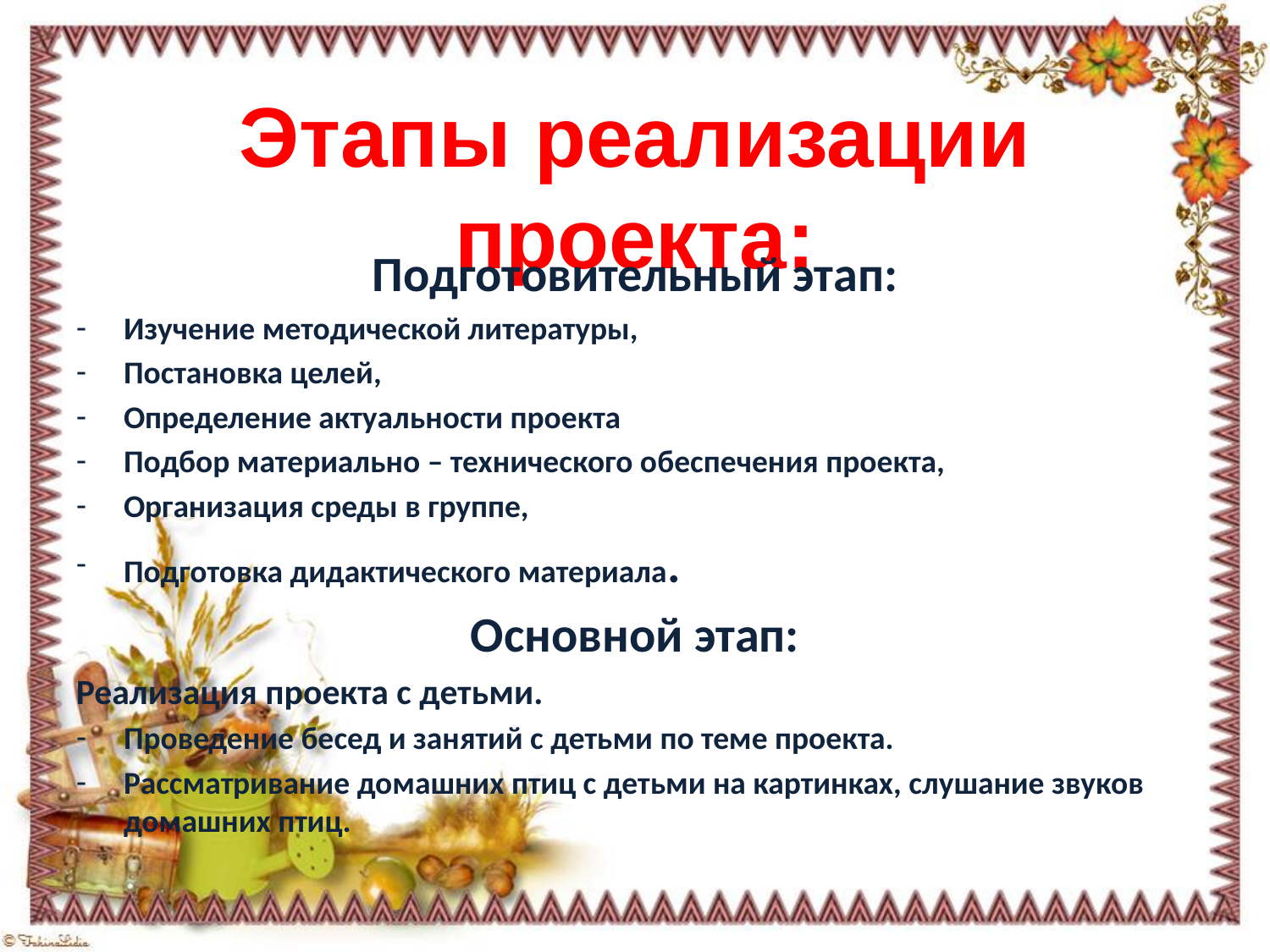

# Этапы реализации проекта:
Подготовительный этап:
Изучение методической литературы,
Постановка целей,
Определение актуальности проекта
Подбор материально – технического обеспечения проекта,
Организация среды в группе,
Подготовка дидактического материала.
Основной этап:
Реализация проекта с детьми.
Проведение бесед и занятий с детьми по теме проекта.
Рассматривание домашних птиц с детьми на картинках, слушание звуков домашних птиц.